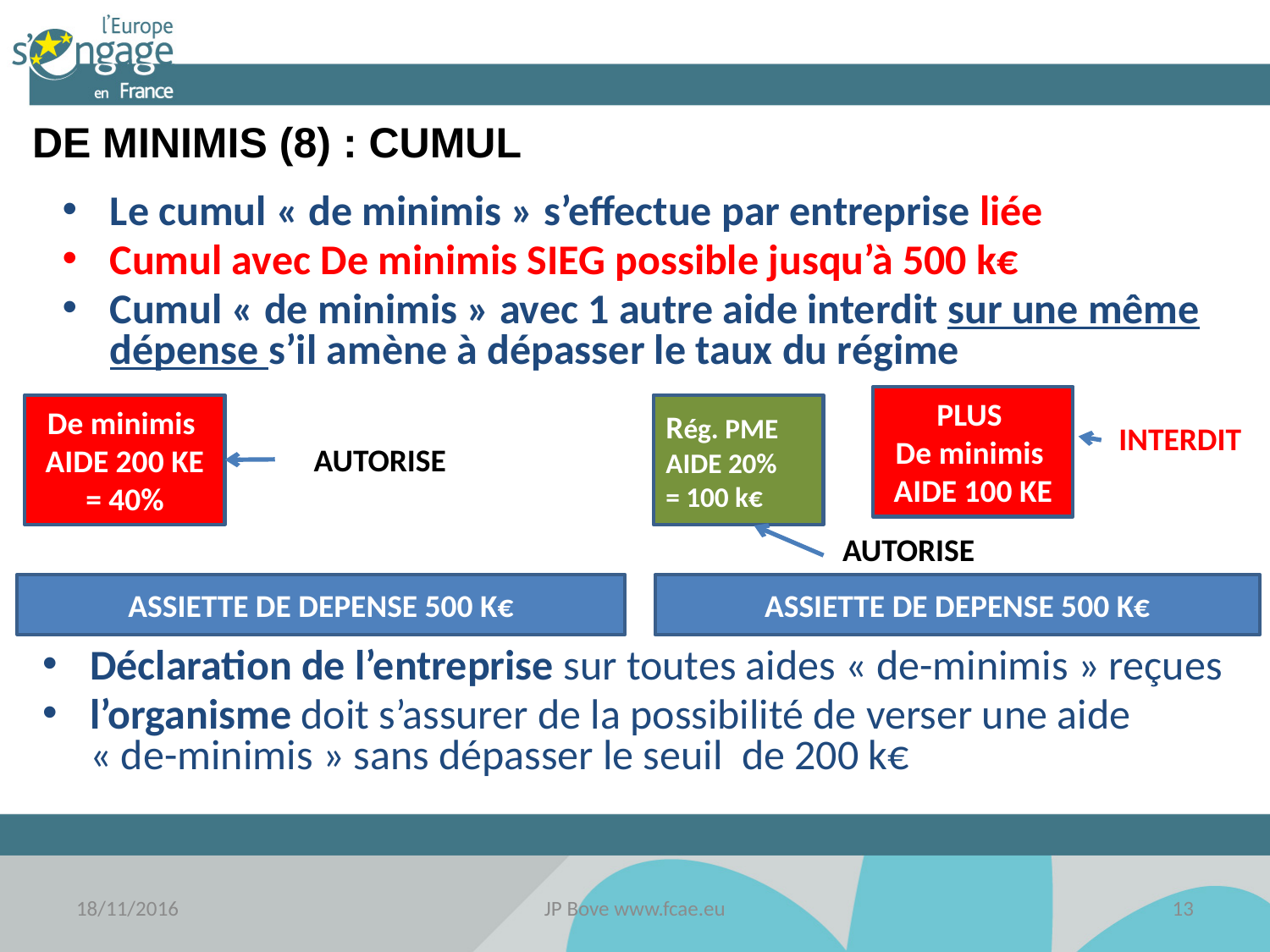

DE MINIMIS (8) : CUMUL
Le cumul « de minimis » s’effectue par entreprise liée
Cumul avec De minimis SIEG possible jusqu’à 500 k€
Cumul « de minimis » avec 1 autre aide interdit sur une même dépense s’il amène à dépasser le taux du régime
PLUS
De minimis  AIDE 100 KE
De minimis  AIDE 200 KE
= 40%
Rég. PME
AIDE 20%
= 100 k€
INTERDIT
AUTORISE
AUTORISE

ASSIETTE DE DEPENSE 500 K€
ASSIETTE DE DEPENSE 500 K€
Déclaration de l’entreprise sur toutes aides « de-minimis » reçues
l’organisme doit s’assurer de la possibilité de verser une aide « de-minimis » sans dépasser le seuil  de 200 k€
18/11/2016
JP Bove www.fcae.eu
13